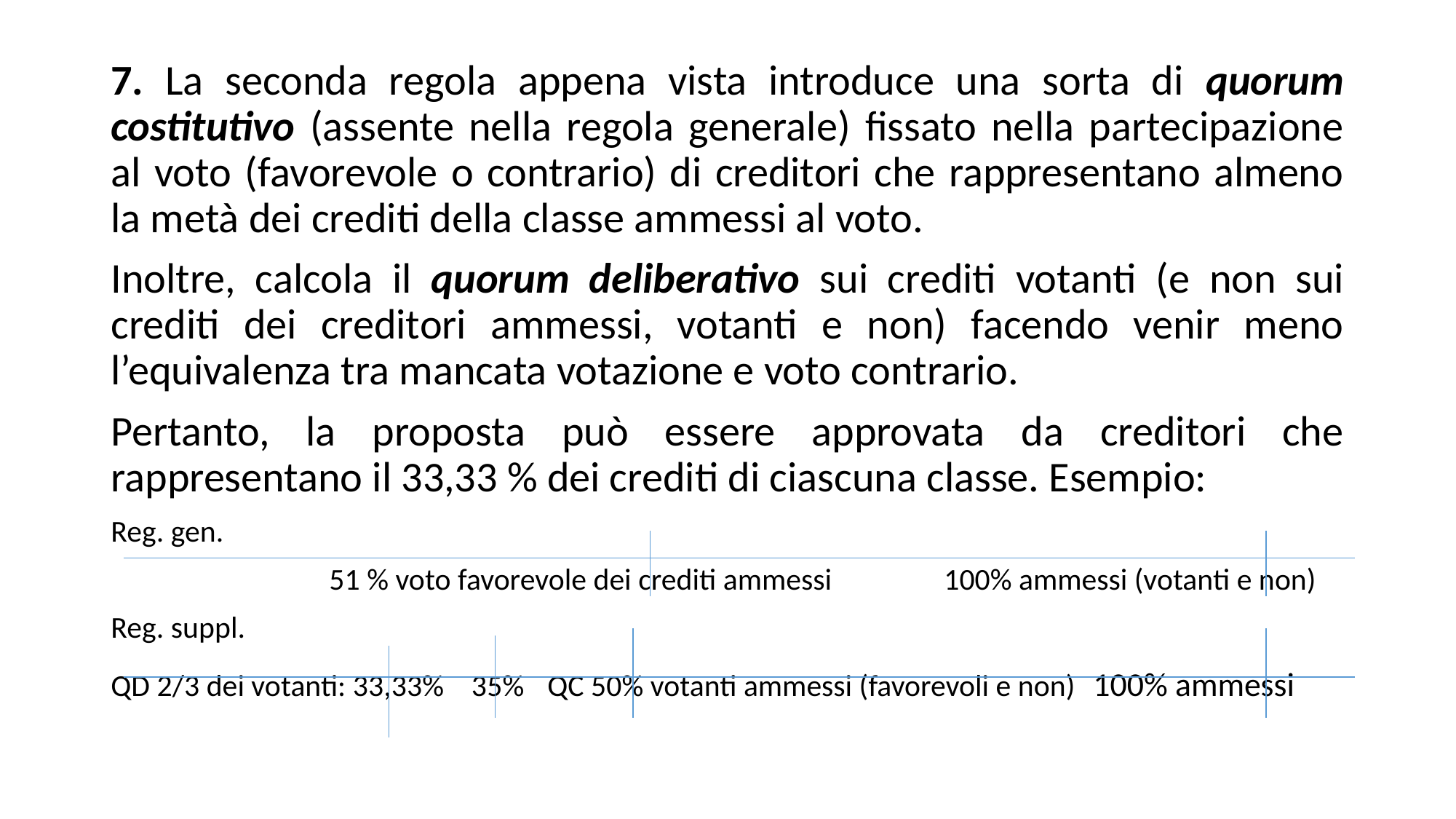

7. La seconda regola appena vista introduce una sorta di quorum costitutivo (assente nella regola generale) fissato nella partecipazione al voto (favorevole o contrario) di creditori che rappresentano almeno la metà dei crediti della classe ammessi al voto.
Inoltre, calcola il quorum deliberativo sui crediti votanti (e non sui crediti dei creditori ammessi, votanti e non) facendo venir meno l’equivalenza tra mancata votazione e voto contrario.
Pertanto, la proposta può essere approvata da creditori che rappresentano il 33,33 % dei crediti di ciascuna classe. Esempio:
Reg. gen.
 		51 % voto favorevole dei crediti ammessi   	          100% ammessi (votanti e non)
Reg. suppl.
QD 2/3 dei votanti: 33,33%    35%	QC 50% votanti ammessi (favorevoli e non) 	100% ammessi